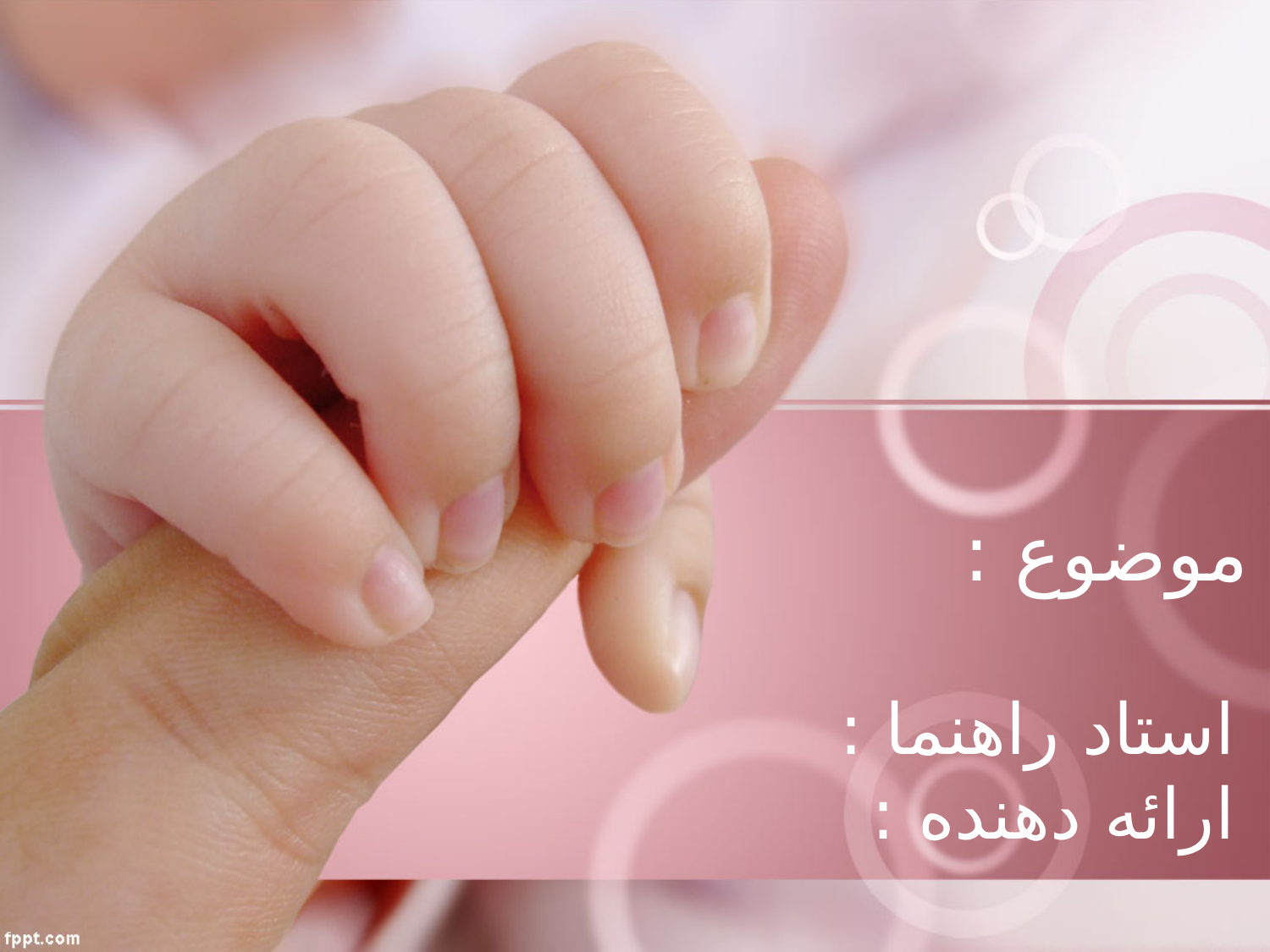

موضوع :
# استاد راهنما : ارائه دهنده :